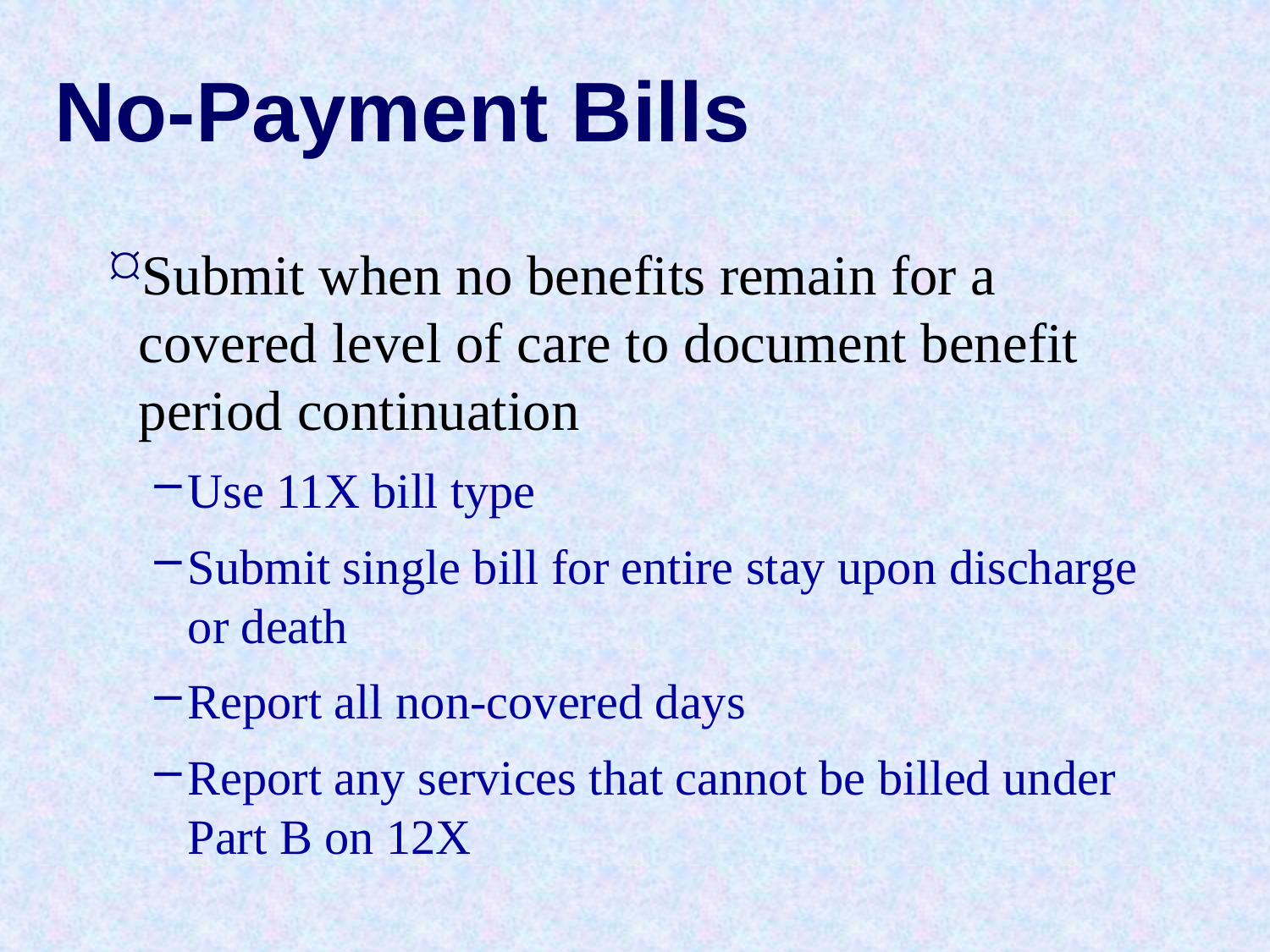

# No-Payment Bills
Submit when no benefits remain for a covered level of care to document benefit period continuation
Use 11X bill type
Submit single bill for entire stay upon discharge or death
Report all non-covered days
Report any services that cannot be billed under Part B on 12X